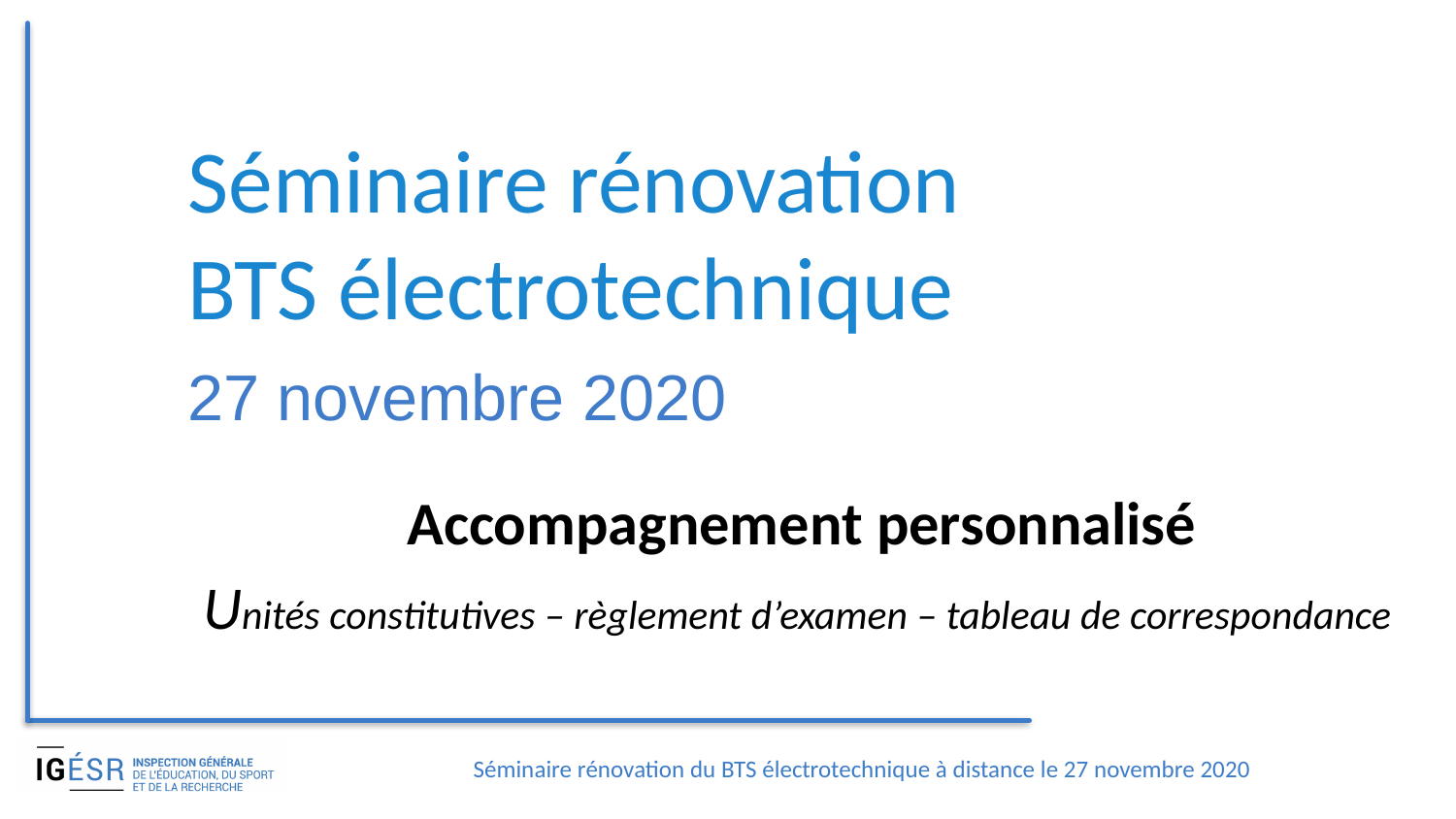

# Séminaire rénovation BTS électrotechnique
27 novembre 2020
Accompagnement personnalisé
Unités constitutives – règlement d’examen – tableau de correspondance